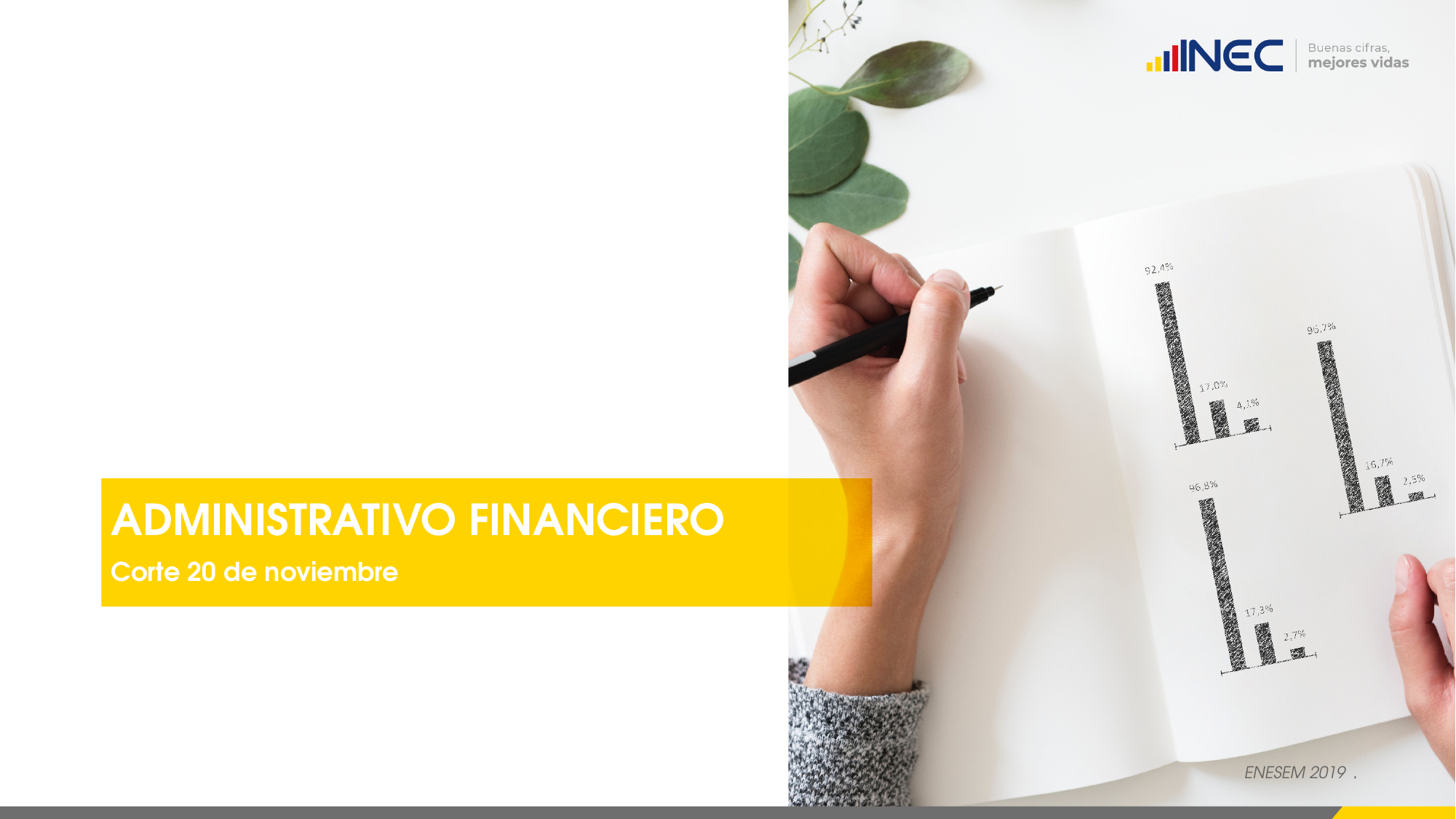

# ADMINISTRATIVO FINANCIERO Corte 20 de noviembre

ENESEM 2019